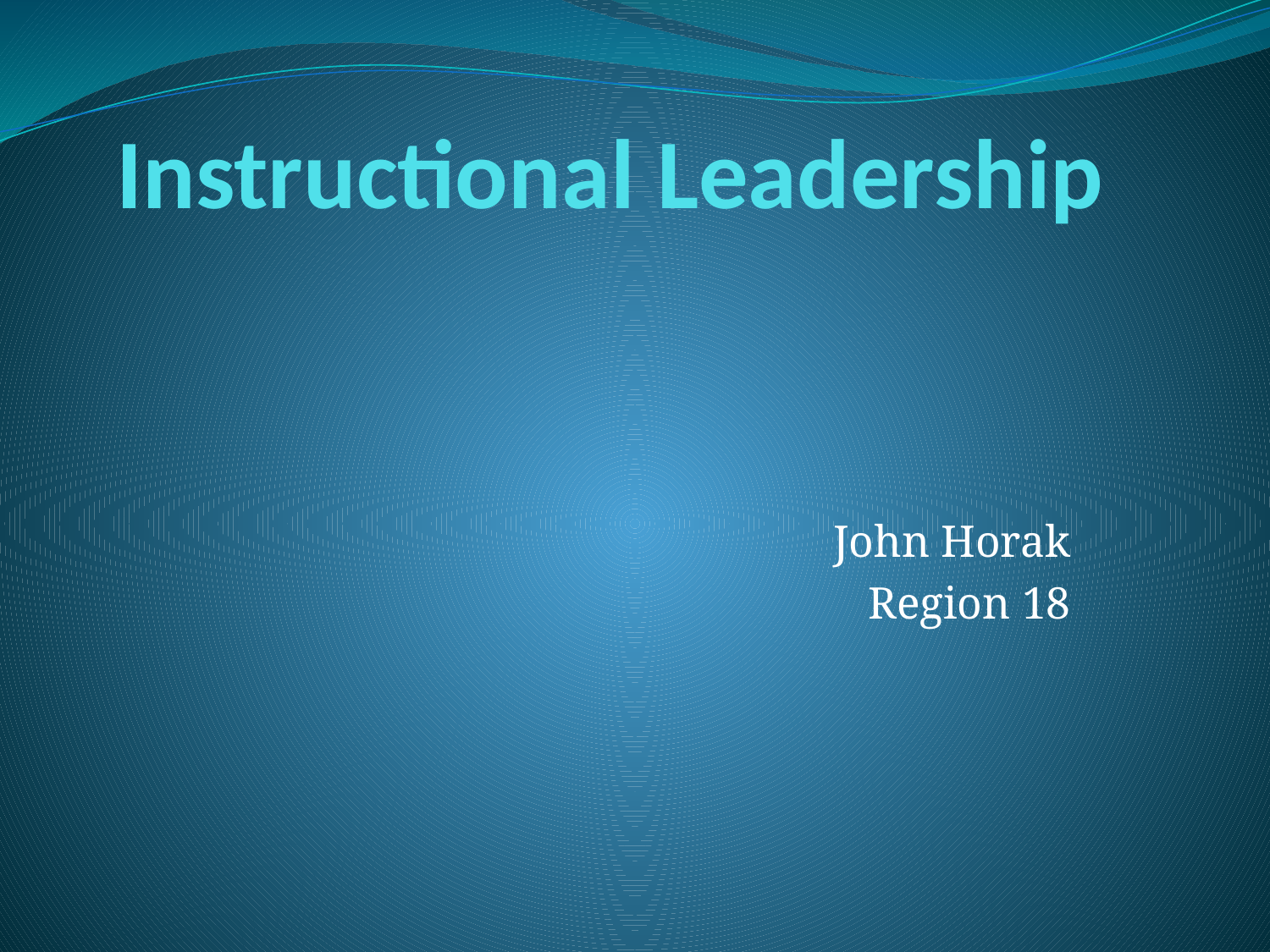

# Instructional Leadership
John Horak
Region 18